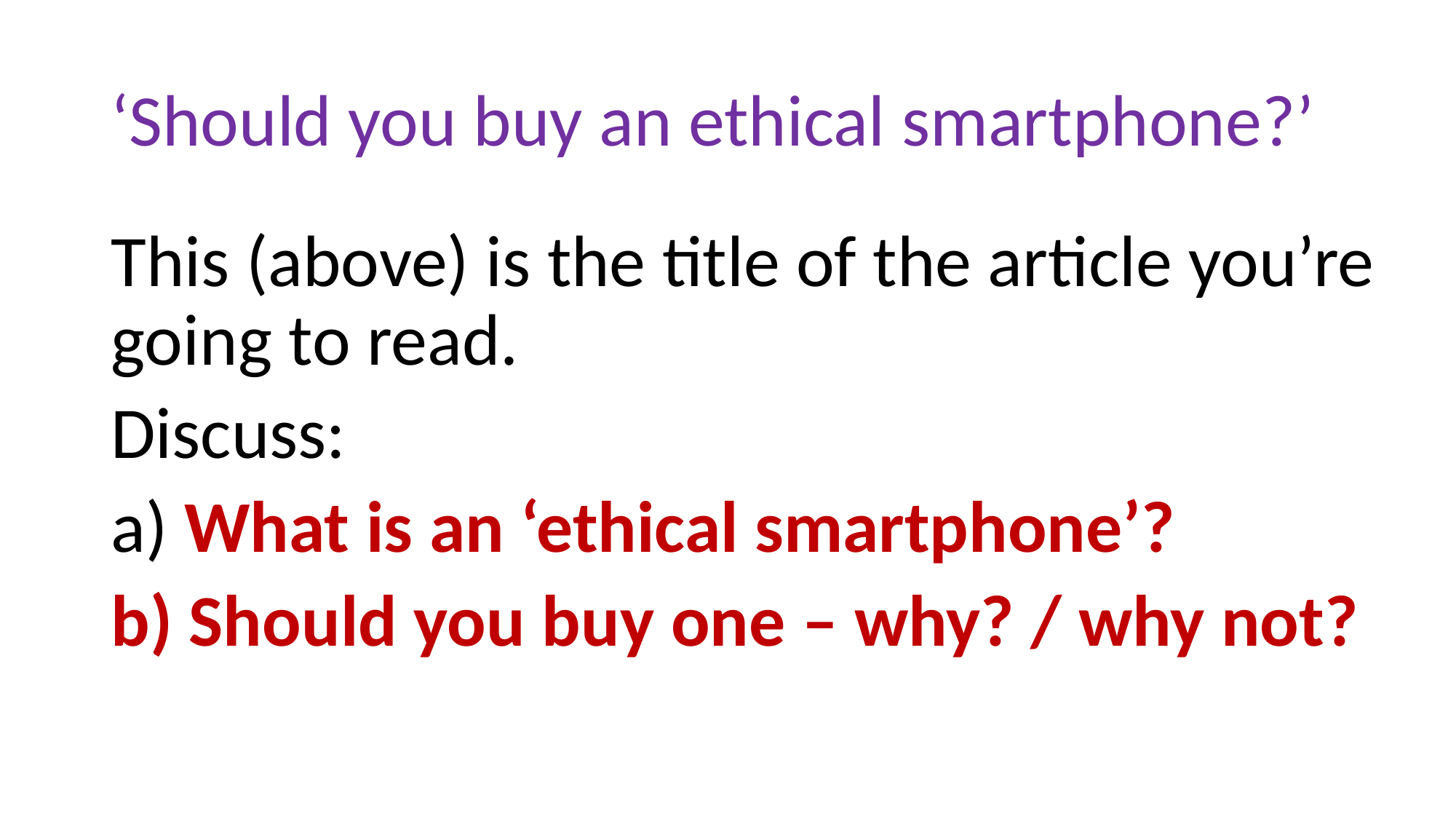

# ‘Should you buy an ethical smartphone?’
This (above) is the title of the article you’re going to read.
Discuss:
a) What is an ‘ethical smartphone’?
b) Should you buy one – why? / why not?